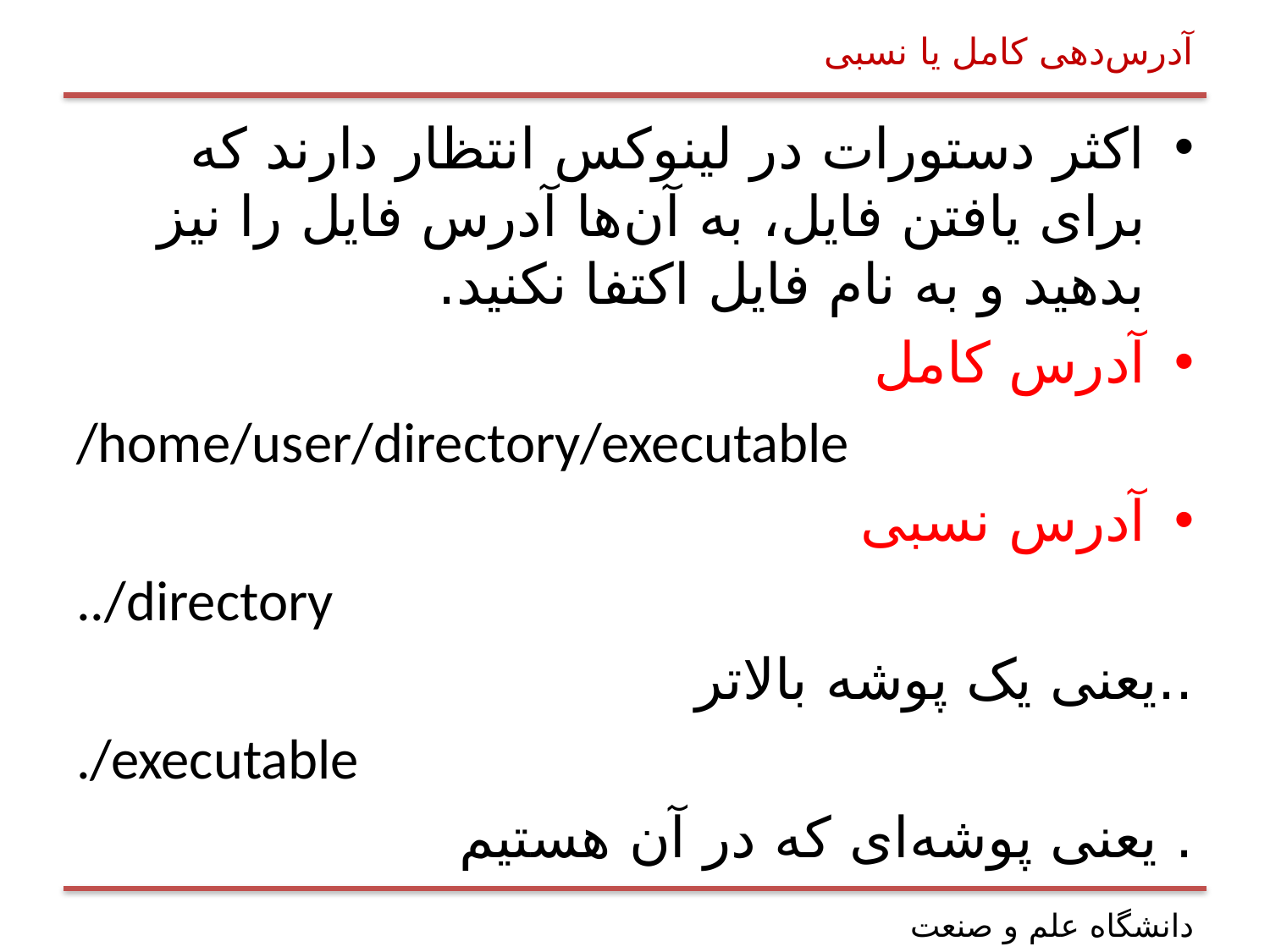

# آدرس‌دهی کامل یا نسبی
اکثر دستورات در لینوکس انتظار دارند که برای یافتن فایل، به آن‌ها آدرس فایل را نیز بدهید و به نام فایل اکتفا نکنید.
آدرس کامل
/home/user/directory/executable
آدرس نسبی
../directory
..‌یعنی یک پوشه بالاتر
./executable
‌. یعنی پوشه‌ای که در آن هستیم